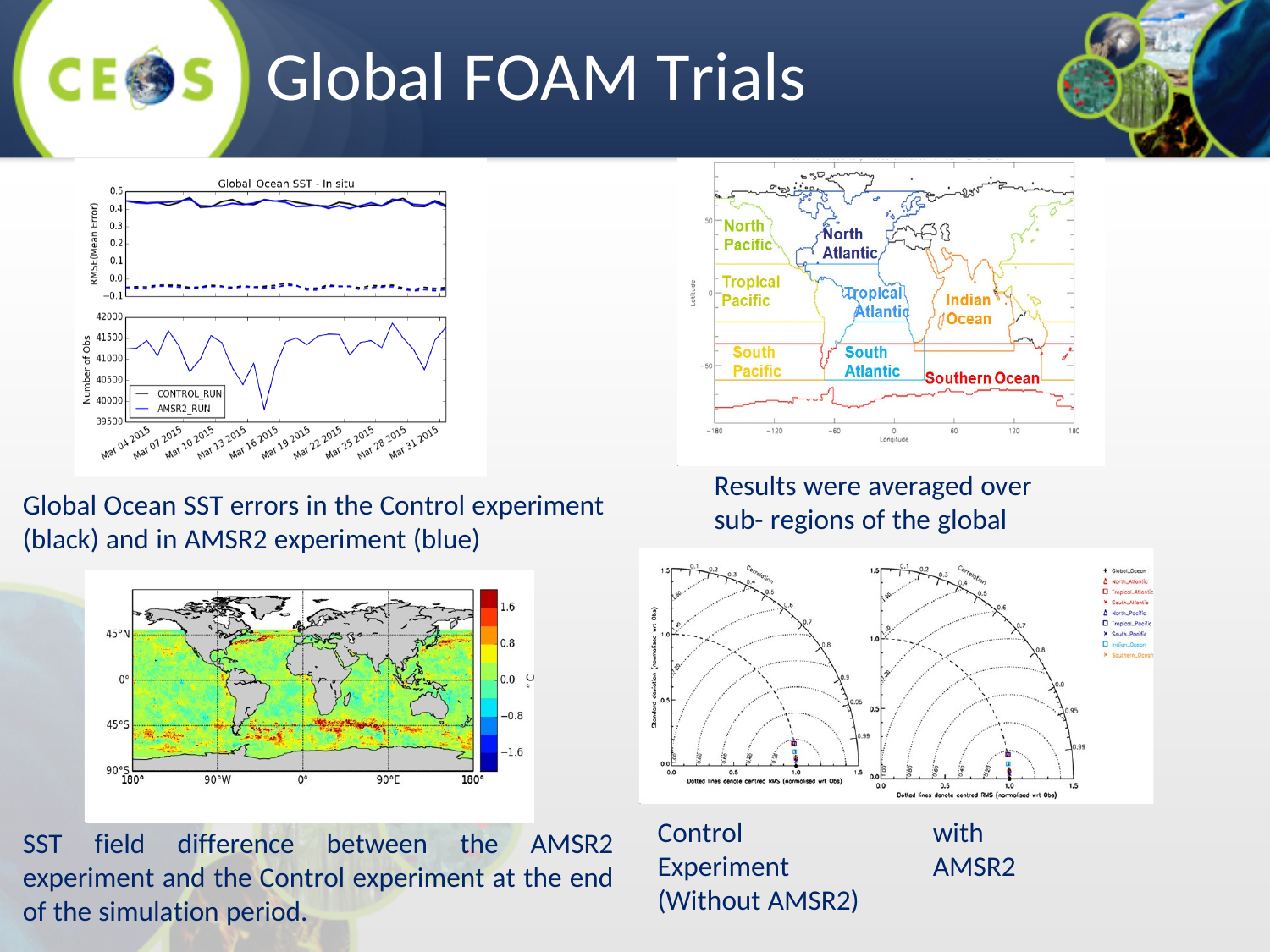

# Global FOAM Trials

Results were averaged over sub- regions of the global ocean
Global Ocean SST errors in the Control experiment  (black) and in AMSR2 experiment (blue)

Control Experiment (Without AMSR2)
with AMSR2
SST field difference between the AMSR2 experiment and the Control experiment at the end of the simulation period.